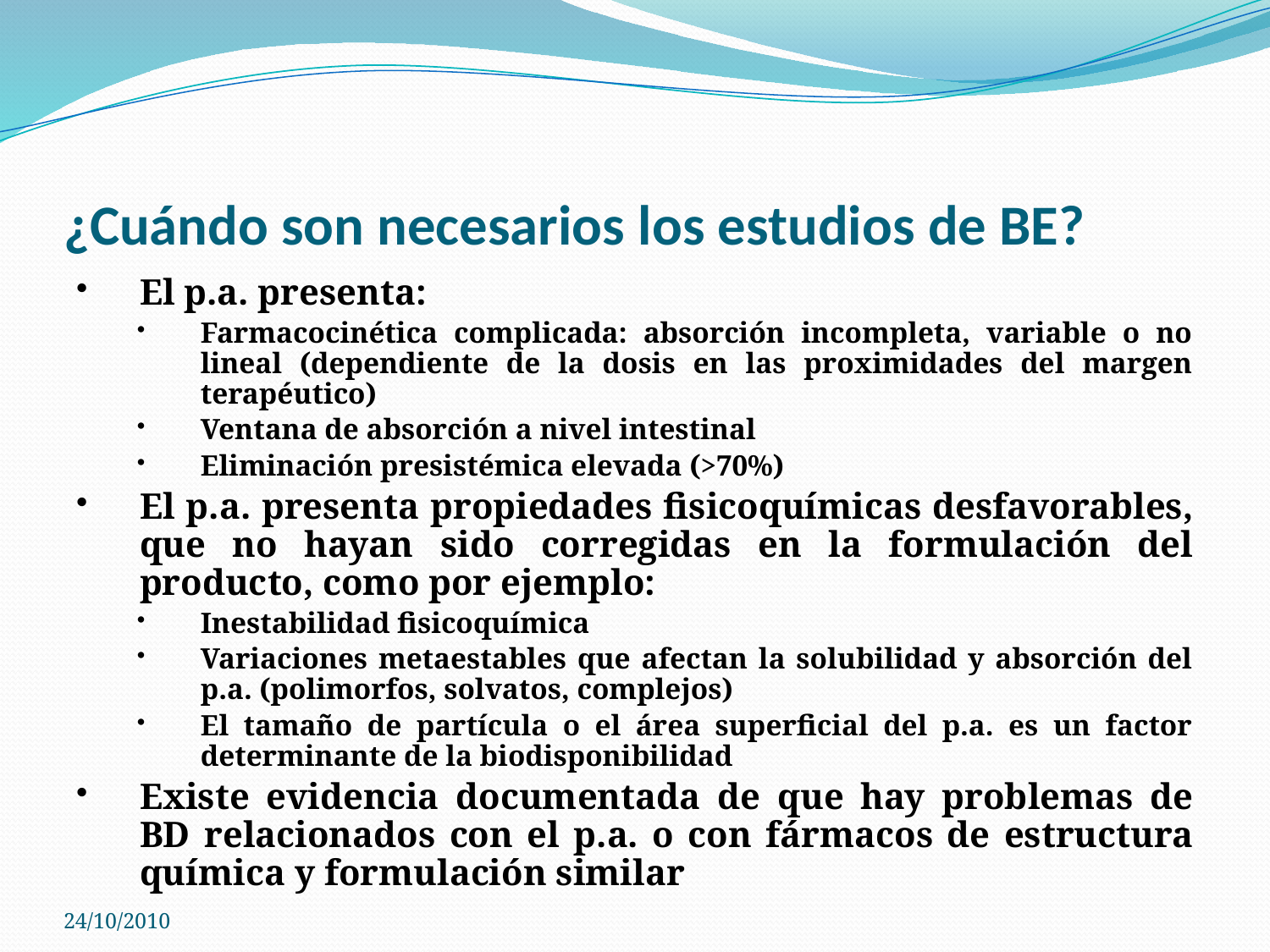

# ¿Cuándo son necesarios los estudios de BE?
El p.a. presenta:
Farmacocinética complicada: absorción incompleta, variable o no lineal (dependiente de la dosis en las proximidades del margen terapéutico)
Ventana de absorción a nivel intestinal
Eliminación presistémica elevada (>70%)
El p.a. presenta propiedades fisicoquímicas desfavorables, que no hayan sido corregidas en la formulación del producto, como por ejemplo:
Inestabilidad fisicoquímica
Variaciones metaestables que afectan la solubilidad y absorción del p.a. (polimorfos, solvatos, complejos)
El tamaño de partícula o el área superficial del p.a. es un factor determinante de la biodisponibilidad
Existe evidencia documentada de que hay problemas de BD relacionados con el p.a. o con fármacos de estructura química y formulación similar

24/10/2010